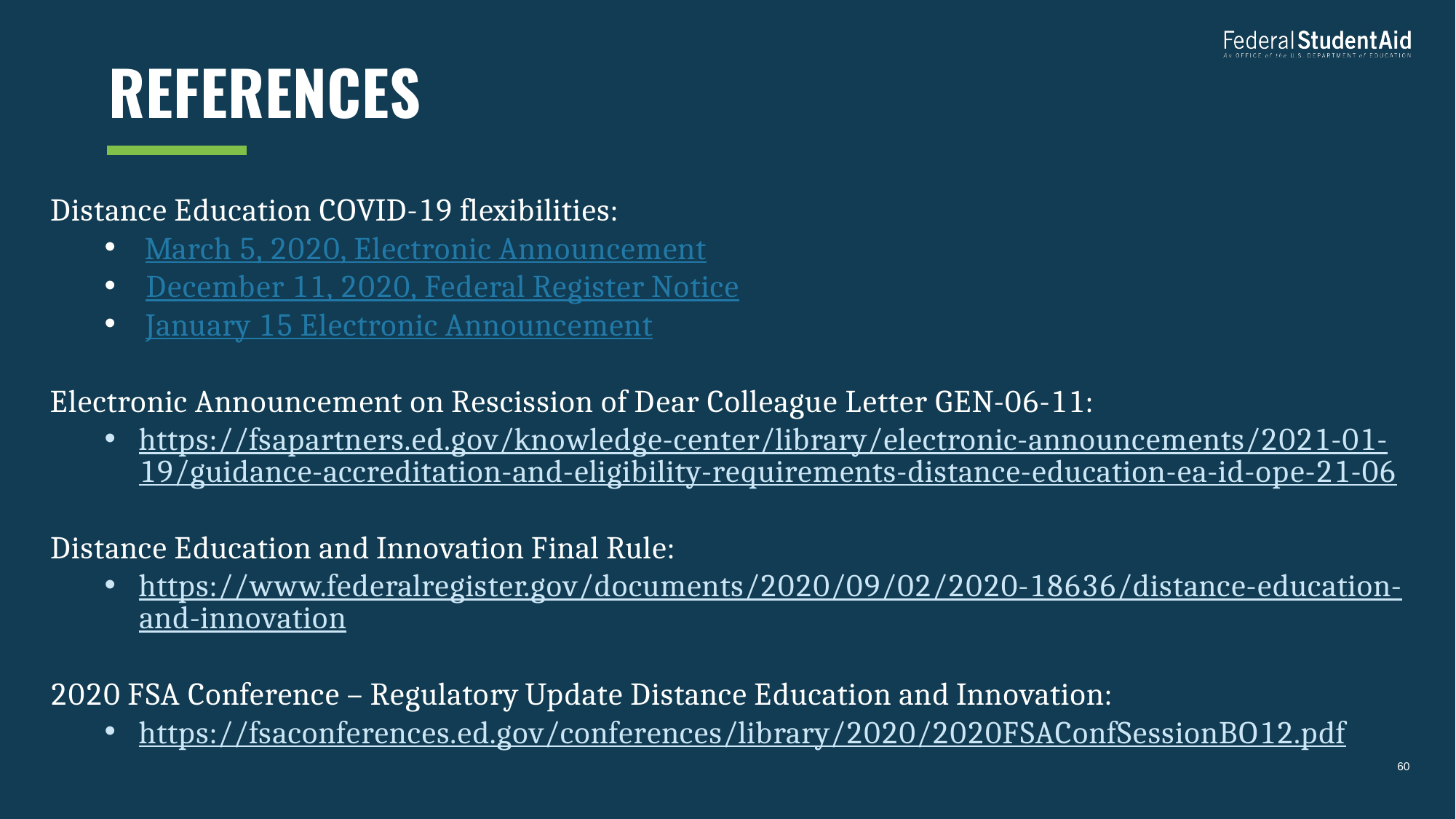

# References
Distance Education COVID-19 flexibilities:
March 5, 2020, Electronic Announcement
December 11, 2020, Federal Register Notice
January 15 Electronic Announcement

Electronic Announcement on Rescission of Dear Colleague Letter GEN-06-11:
https://fsapartners.ed.gov/knowledge-center/library/electronic-announcements/2021-01-19/guidance-accreditation-and-eligibility-requirements-distance-education-ea-id-ope-21-06

Distance Education and Innovation Final Rule:
https://www.federalregister.gov/documents/2020/09/02/2020-18636/distance-education-and-innovation

2020 FSA Conference – Regulatory Update Distance Education and Innovation:
https://fsaconferences.ed.gov/conferences/library/2020/2020FSAConfSessionBO12.pdf

60